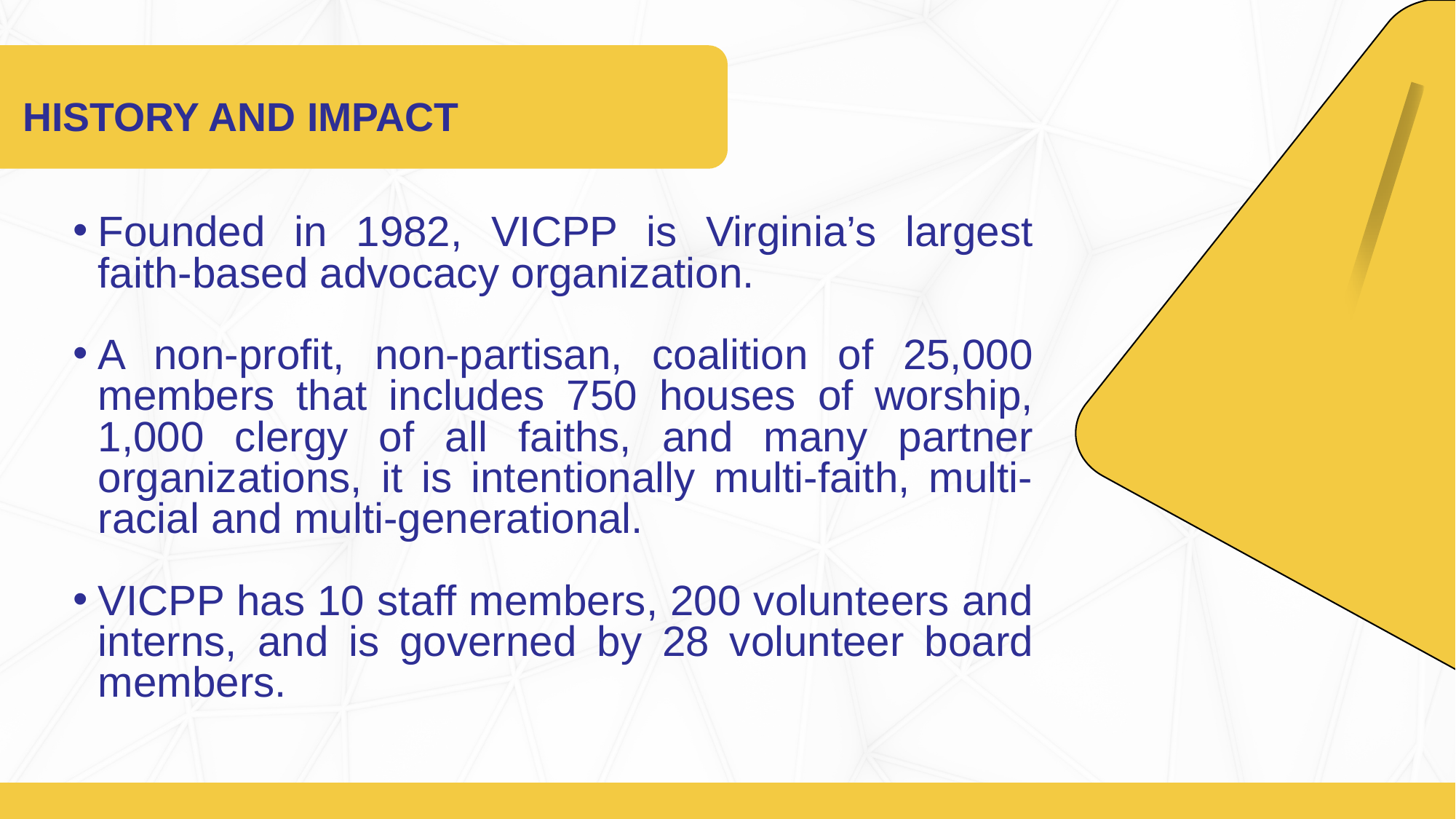

HISTORY AND IMPACT
Founded in 1982, VICPP is Virginia’s largest faith-based advocacy organization.

A non-profit, non-partisan, coalition of 25,000 members that includes 750 houses of worship, 1,000 clergy of all faiths, and many partner organizations, it is intentionally multi-faith, multi-racial and multi-generational.

VICPP has 10 staff members, 200 volunteers and interns, and is governed by 28 volunteer board members.